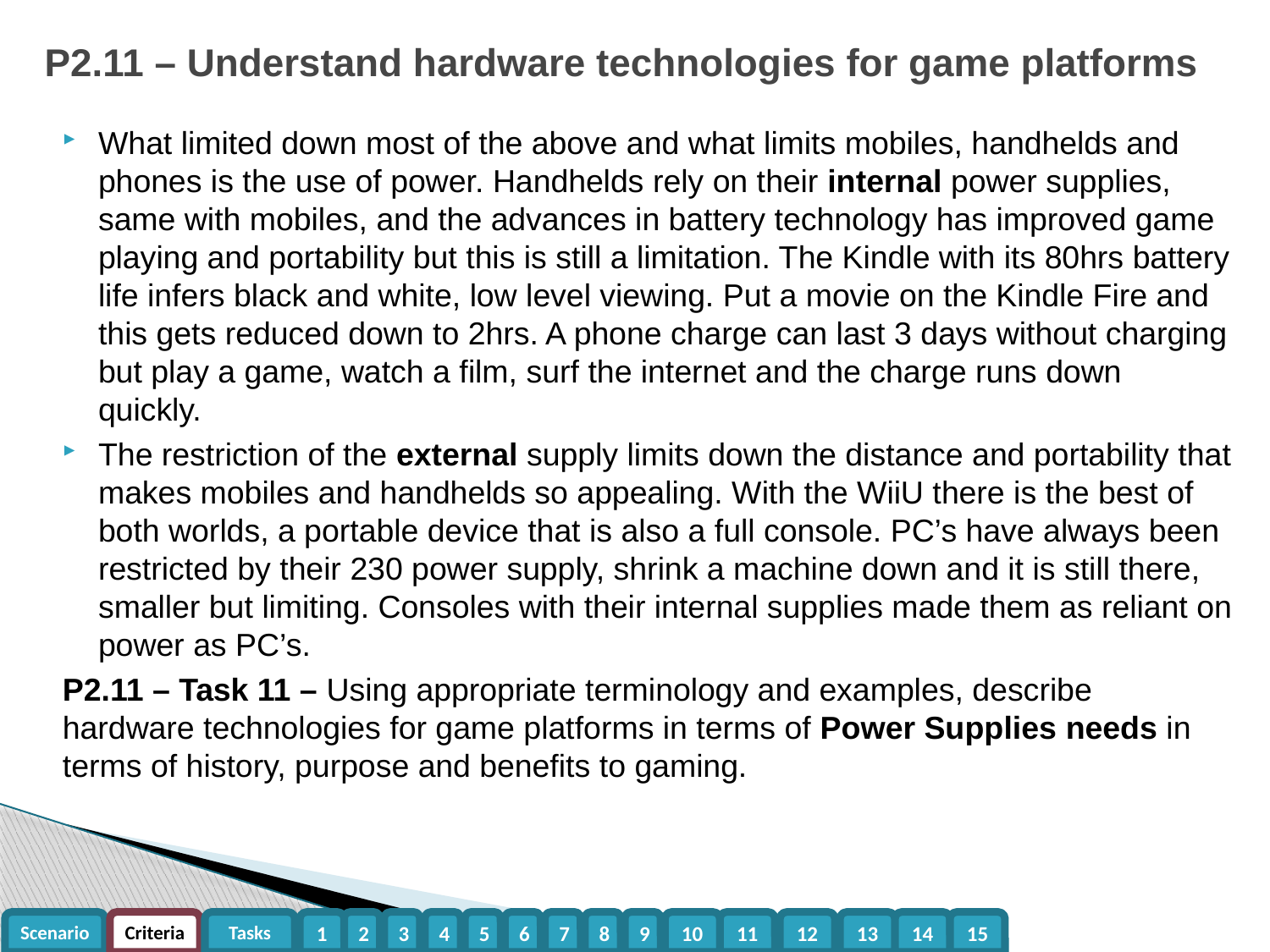

# P2.11 – Understand hardware technologies for game platforms
What limited down most of the above and what limits mobiles, handhelds and phones is the use of power. Handhelds rely on their internal power supplies, same with mobiles, and the advances in battery technology has improved game playing and portability but this is still a limitation. The Kindle with its 80hrs battery life infers black and white, low level viewing. Put a movie on the Kindle Fire and this gets reduced down to 2hrs. A phone charge can last 3 days without charging but play a game, watch a film, surf the internet and the charge runs down quickly.
The restriction of the external supply limits down the distance and portability that makes mobiles and handhelds so appealing. With the WiiU there is the best of both worlds, a portable device that is also a full console. PC’s have always been restricted by their 230 power supply, shrink a machine down and it is still there, smaller but limiting. Consoles with their internal supplies made them as reliant on power as PC’s.
P2.11 – Task 11 – Using appropriate terminology and examples, describe hardware technologies for game platforms in terms of Power Supplies needs in terms of history, purpose and benefits to gaming.